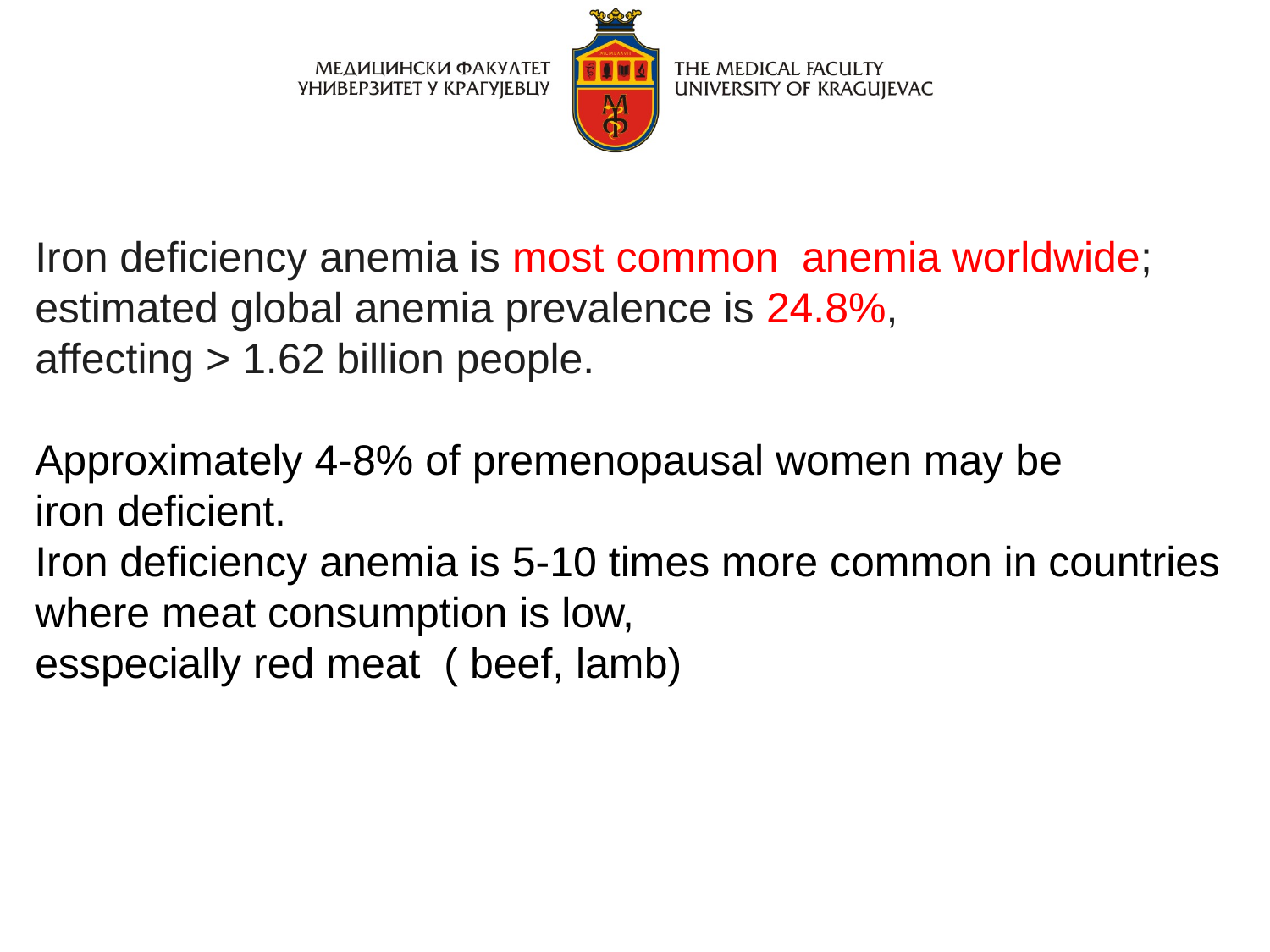

Iron deficiency anemia is most common  anemia worldwide;
estimated global anemia prevalence is 24.8%,
affecting > 1.62 billion people.

Approximately 4-8% of premenopausal women may be
iron deficient.
Iron deficiency anemia is 5-10 times more common in countries
where meat consumption is low,
esspecially red meat  ( beef, lamb)